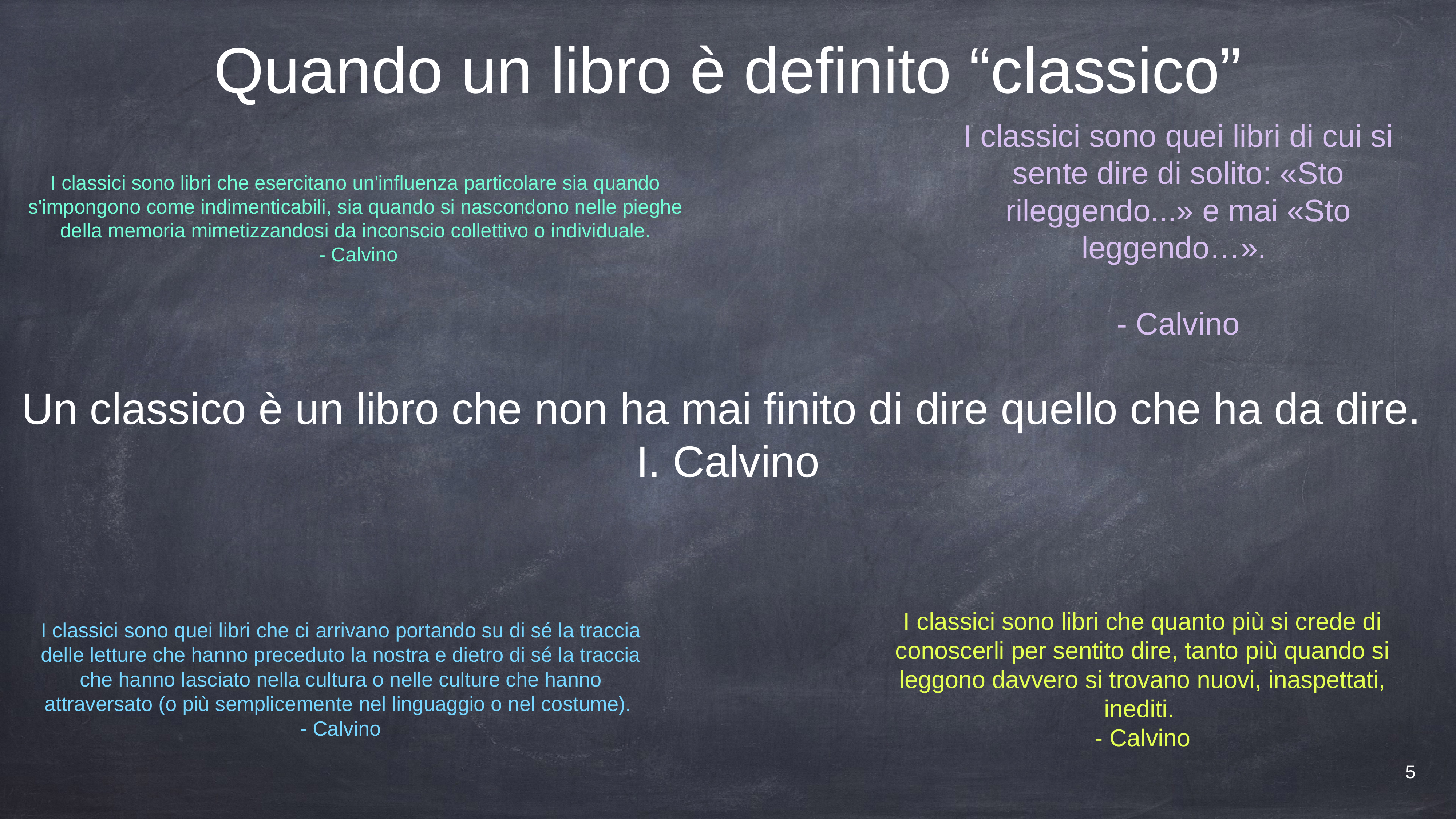

# Quando un libro è definito “classico”
I classici sono quei libri di cui si sente dire di solito: «Sto rileggendo...» e mai «Sto leggendo…».
- Calvino
I classici sono libri che esercitano un'influenza particolare sia quando s'impongono come indimenticabili, sia quando si nascondono nelle pieghe della memoria mimetizzandosi da inconscio collettivo o individuale.
 - Calvino
Un classico è un libro che non ha mai finito di dire quello che ha da dire.
I. Calvino
I classici sono libri che quanto più si crede di conoscerli per sentito dire, tanto più quando si leggono davvero si trovano nuovi, inaspettati, inediti.
- Calvino
I classici sono quei libri che ci arrivano portando su di sé la traccia delle letture che hanno preceduto la nostra e dietro di sé la traccia che hanno lasciato nella cultura o nelle culture che hanno attraversato (o più semplicemente nel linguaggio o nel costume).
- Calvino
5